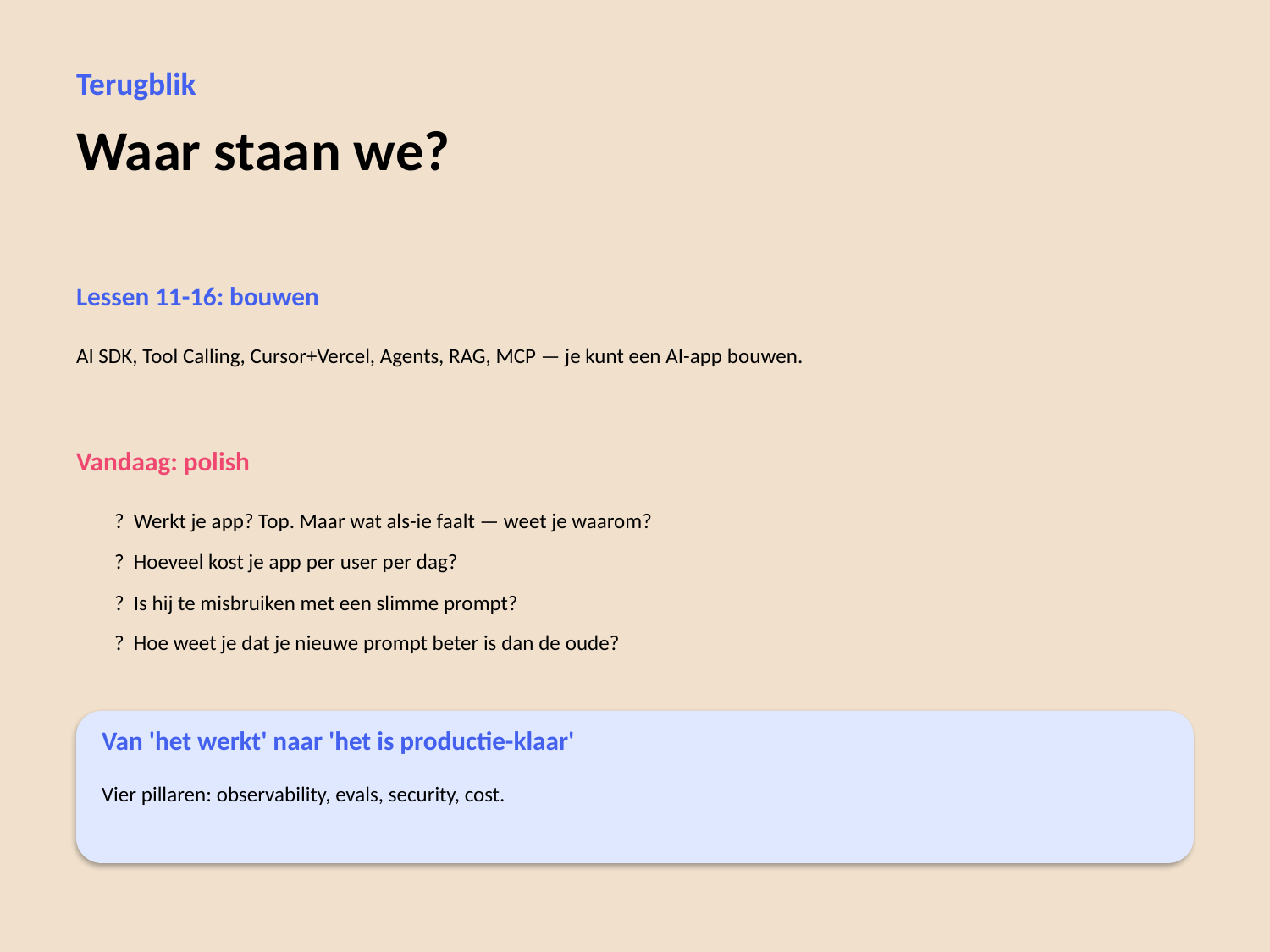

Terugblik
Waar staan we?
Lessen 11-16: bouwen
AI SDK, Tool Calling, Cursor+Vercel, Agents, RAG, MCP — je kunt een AI-app bouwen.
Vandaag: polish
?  Werkt je app? Top. Maar wat als-ie faalt — weet je waarom?
?  Hoeveel kost je app per user per dag?
?  Is hij te misbruiken met een slimme prompt?
?  Hoe weet je dat je nieuwe prompt beter is dan de oude?

Van 'het werkt' naar 'het is productie-klaar'
Vier pillaren: observability, evals, security, cost.